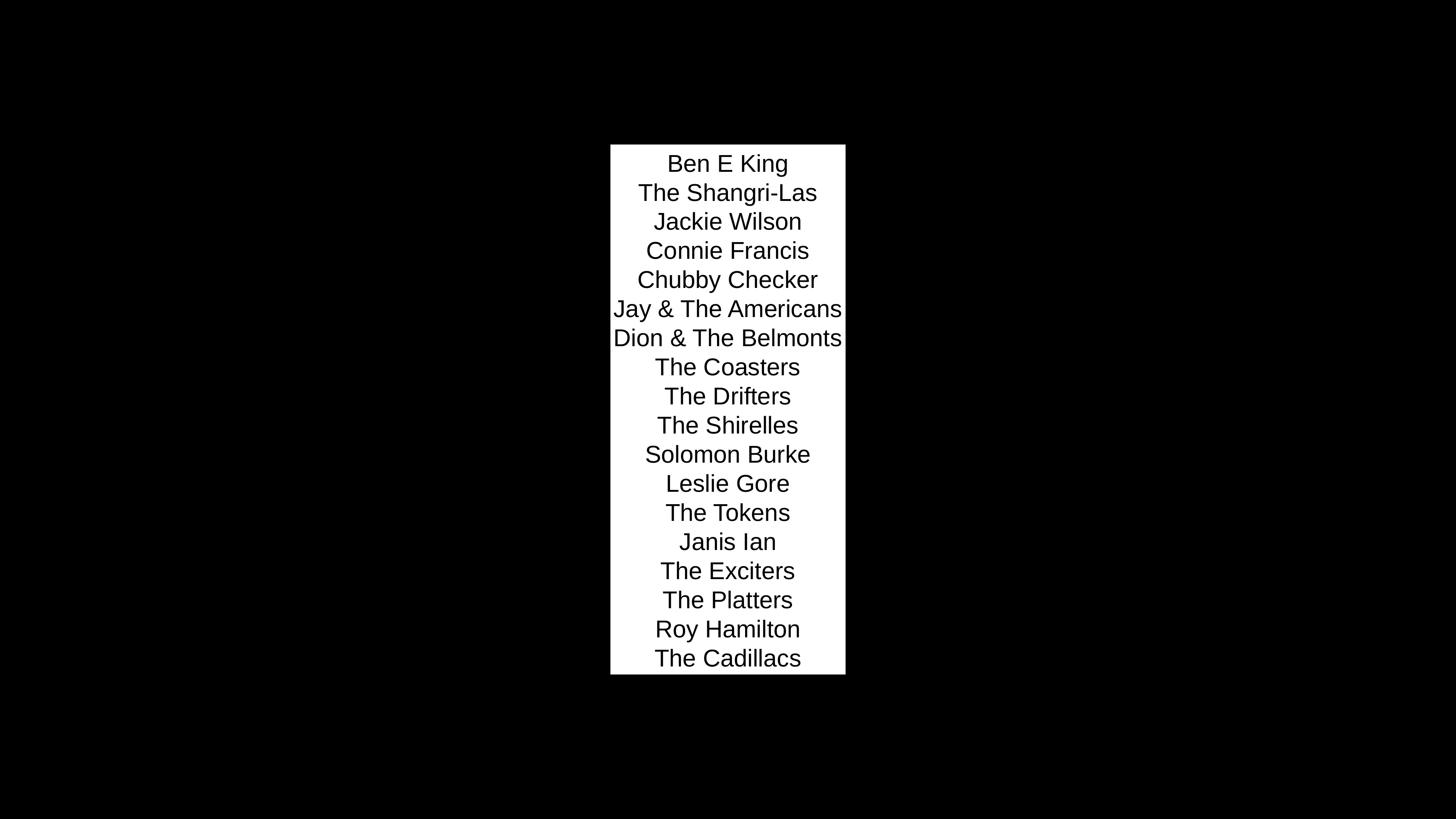

Ben E King
The Shangri-Las
Jackie Wilson
Connie Francis
Chubby Checker
Jay & The Americans
Dion & The Belmonts
The Coasters
The Drifters
The Shirelles
Solomon Burke
Leslie Gore
The Tokens
Janis Ian
The Exciters
The Platters
Roy Hamilton
The Cadillacs